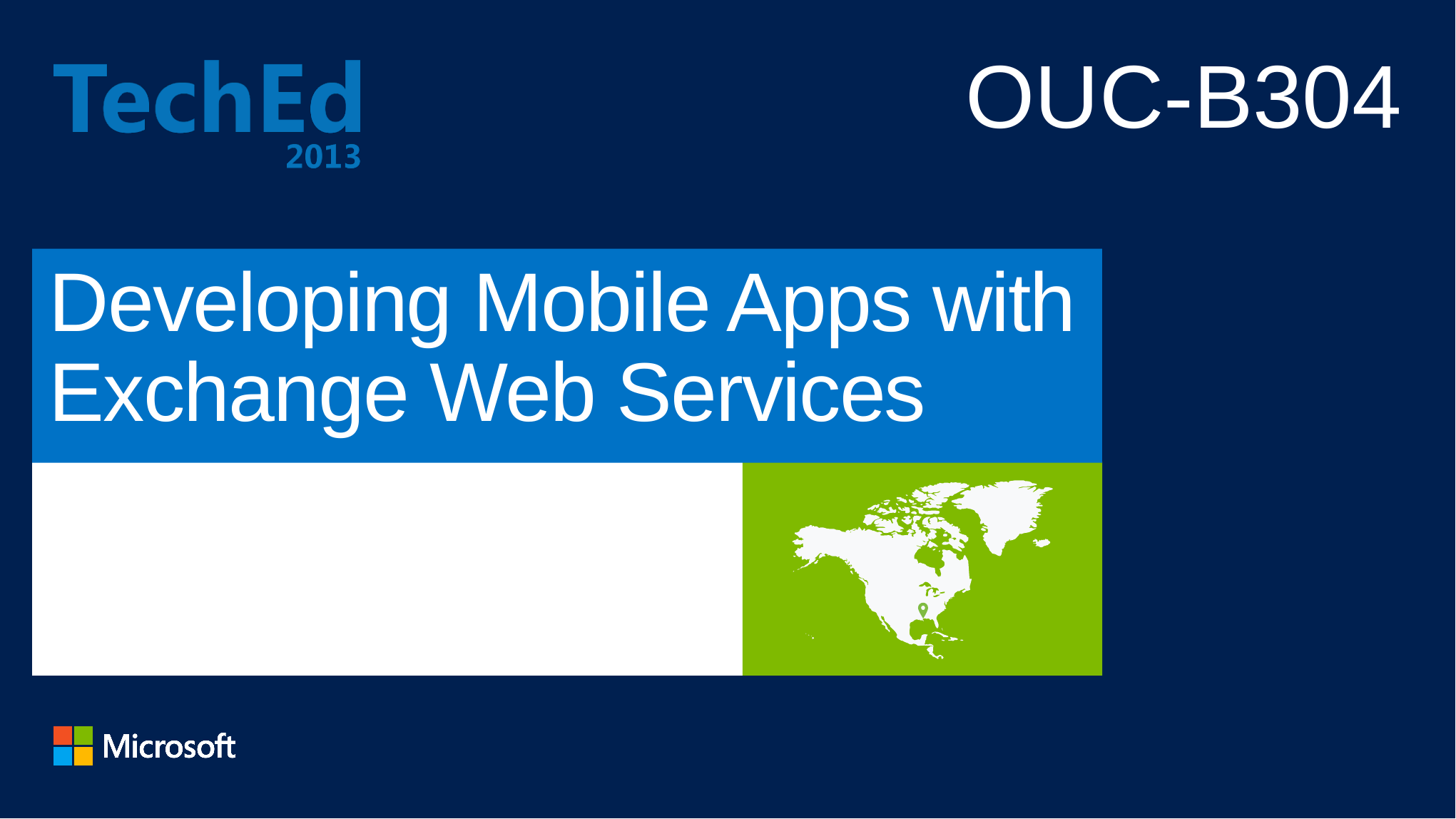

OUC-B304
# Developing Mobile Apps with Exchange Web Services
Paul Robichaux
paul@robichaux.net